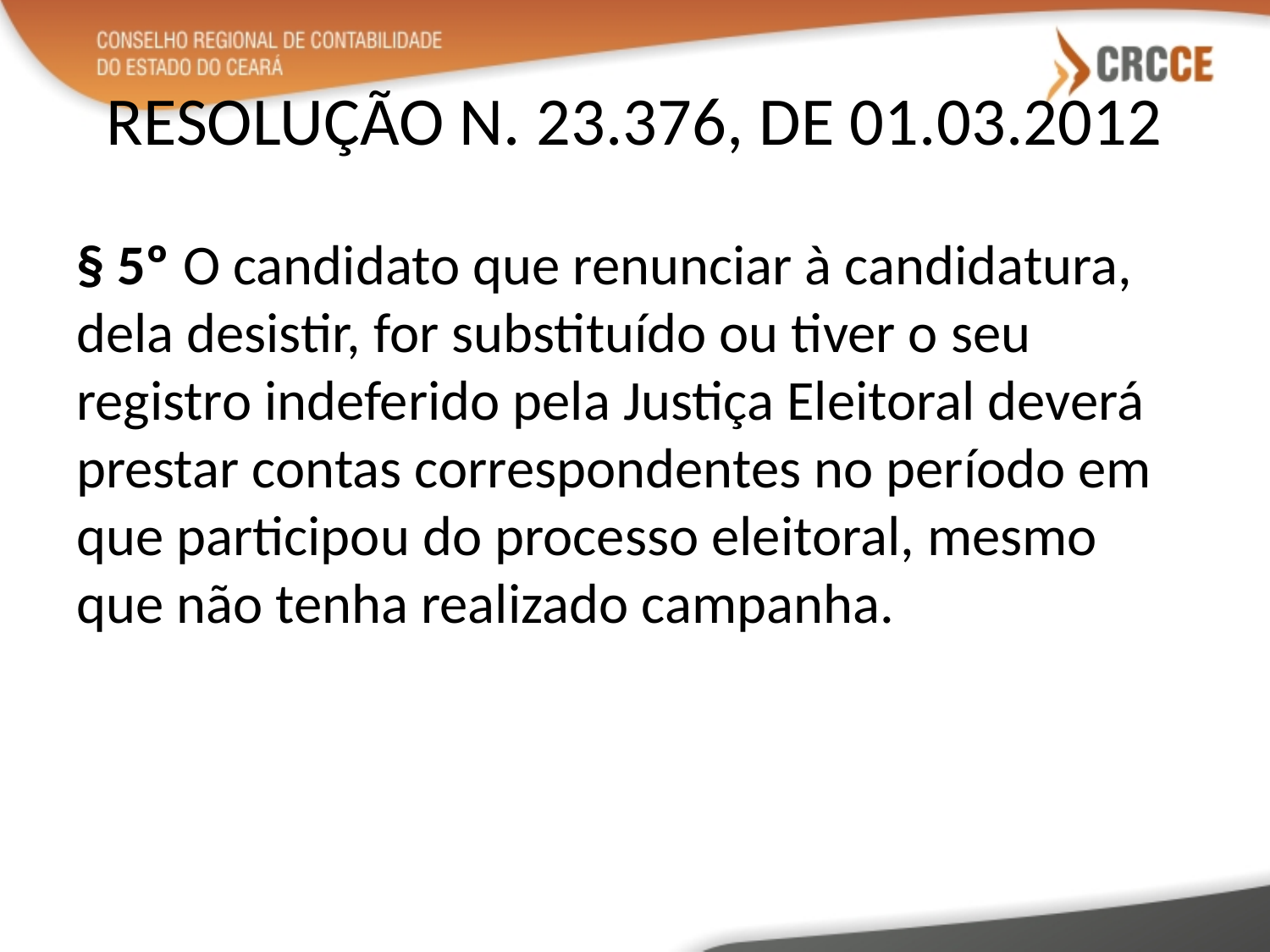

# RESOLUÇÃO N. 23.376, DE 01.03.2012
§ 5º O candidato que renunciar à candidatura, dela desistir, for substituído ou tiver o seu registro indeferido pela Justiça Eleitoral deverá prestar contas correspondentes no período em que participou do processo eleitoral, mesmo que não tenha realizado campanha.